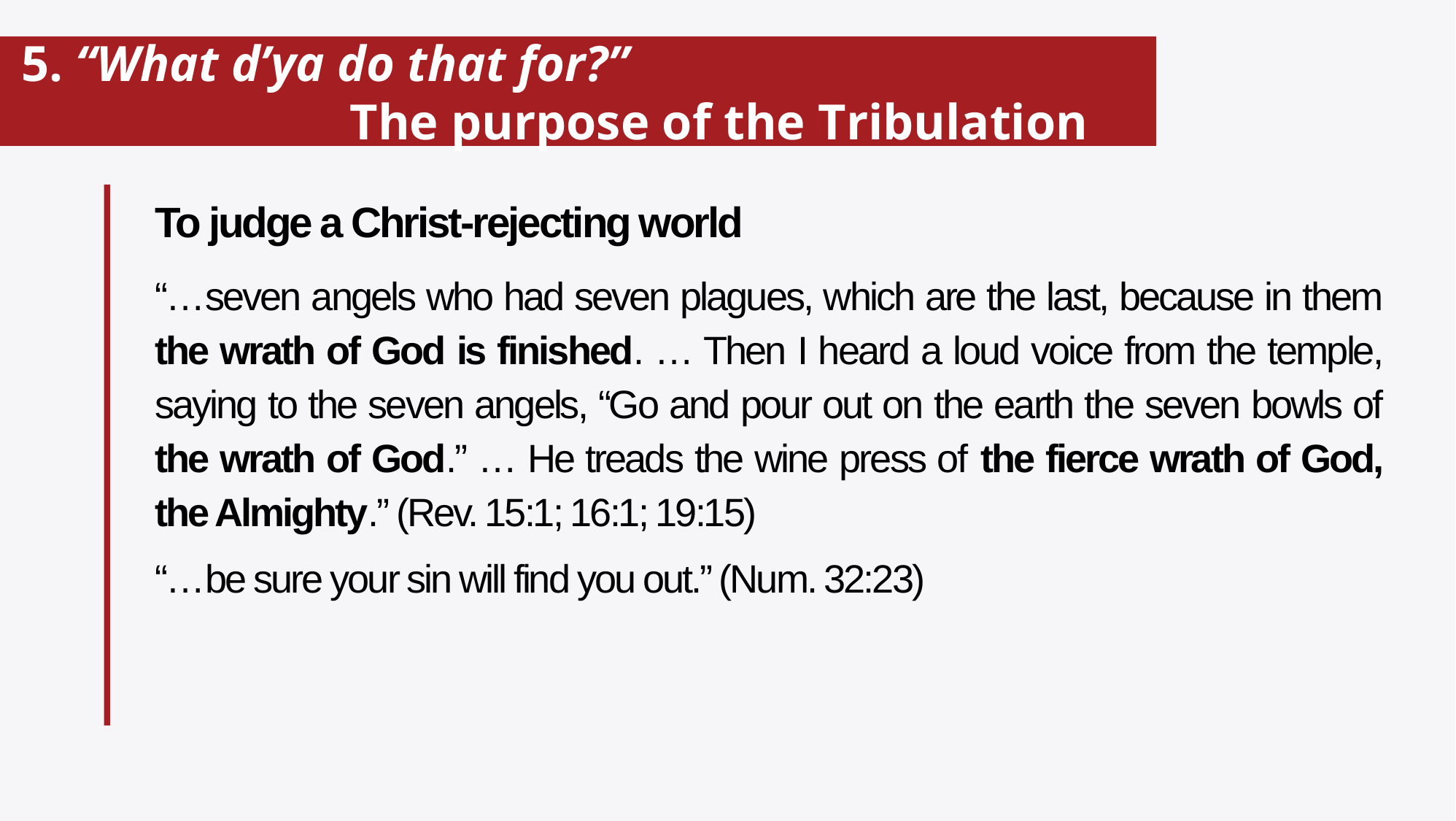

# 5. “What d’ya do that for?” The purpose of the Tribulation
To judge a Christ-rejecting world
“…seven angels who had seven plagues, which are the last, because in them the wrath of God is finished. … Then I heard a loud voice from the temple, saying to the seven angels, “Go and pour out on the earth the seven bowls of the wrath of God.” … He treads the wine press of the fierce wrath of God, the Almighty.” (Rev. 15:1; 16:1; 19:15)
“…be sure your sin will find you out.” (Num. 32:23)